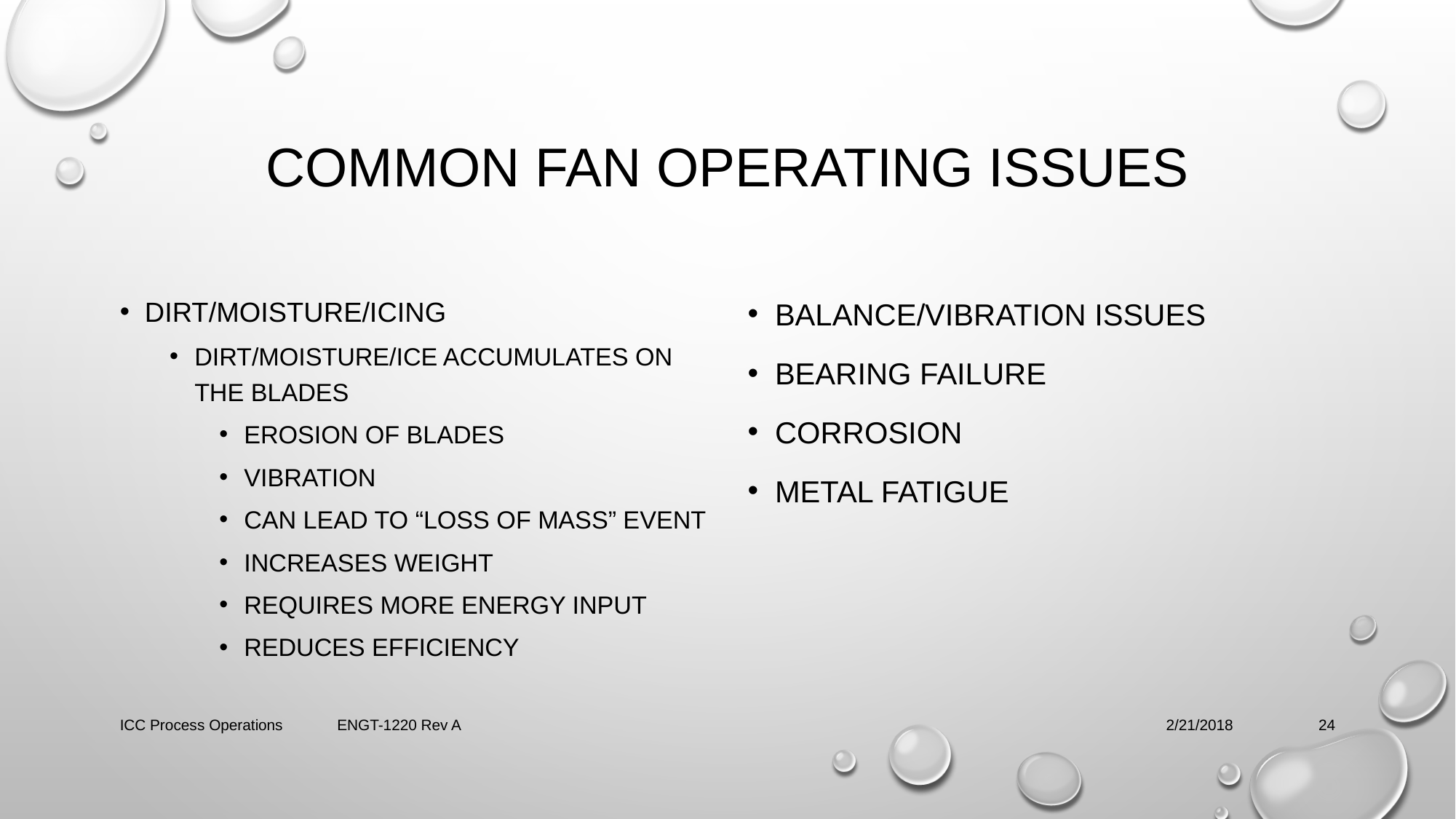

# Common Fan operating issues
Dirt/moisture/icing
Dirt/moisture/ice accumulates on the blades
Erosion of blades
Vibration
Can lead to “loss of mass” event
Increases weight
Requires more energy input
Reduces efficiency
Balance/vibration issues
Bearing failure
Corrosion
Metal fatigue

ICC Process Operations             ENGT-1220 Rev A
2/21/2018
24